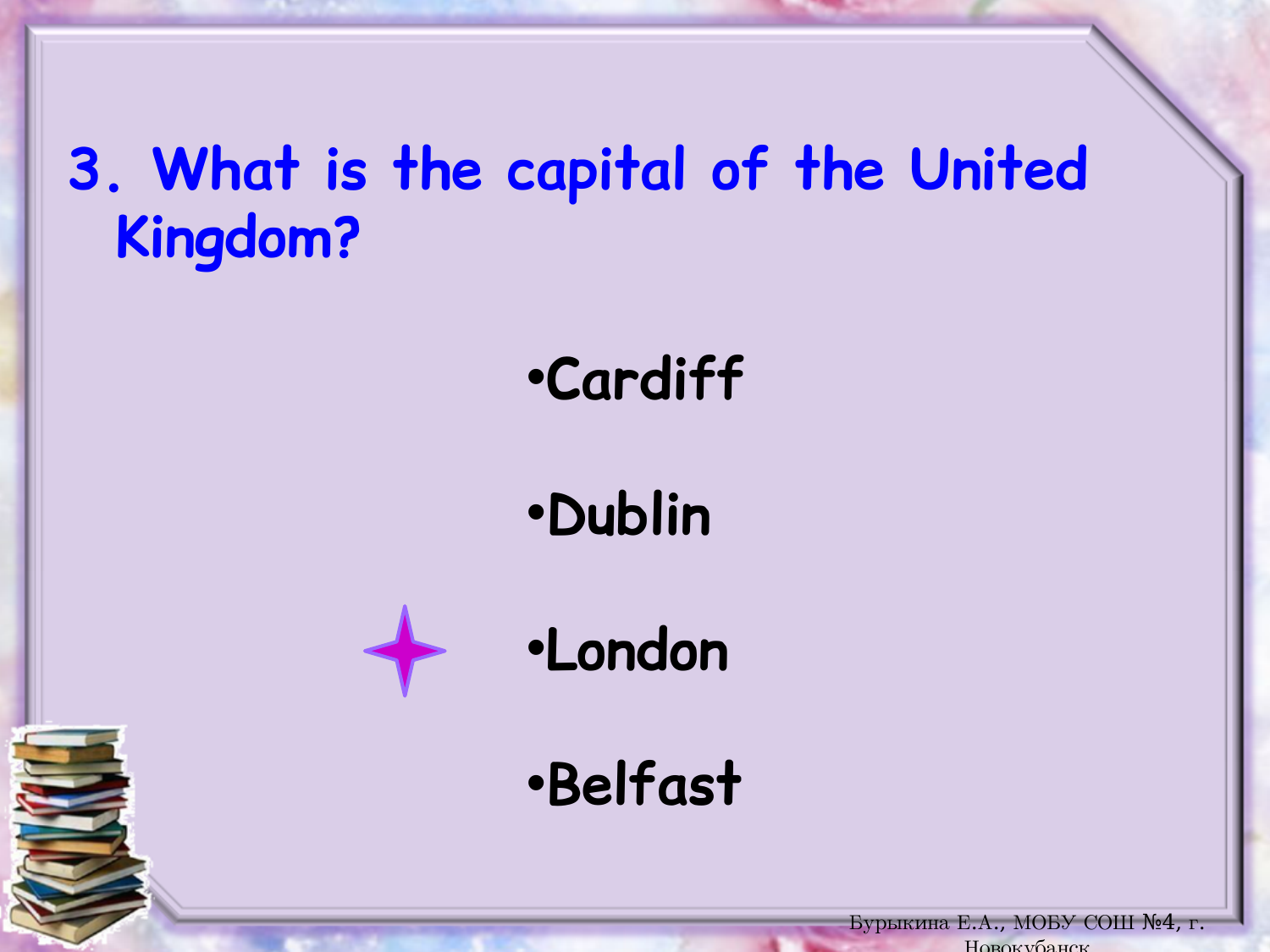

3. What is the capital of the United Kingdom?
Cardiff

Dublin

London

Belfast

Бурыкина Е.А., МОБУ СОШ №4, г. Новокубанск